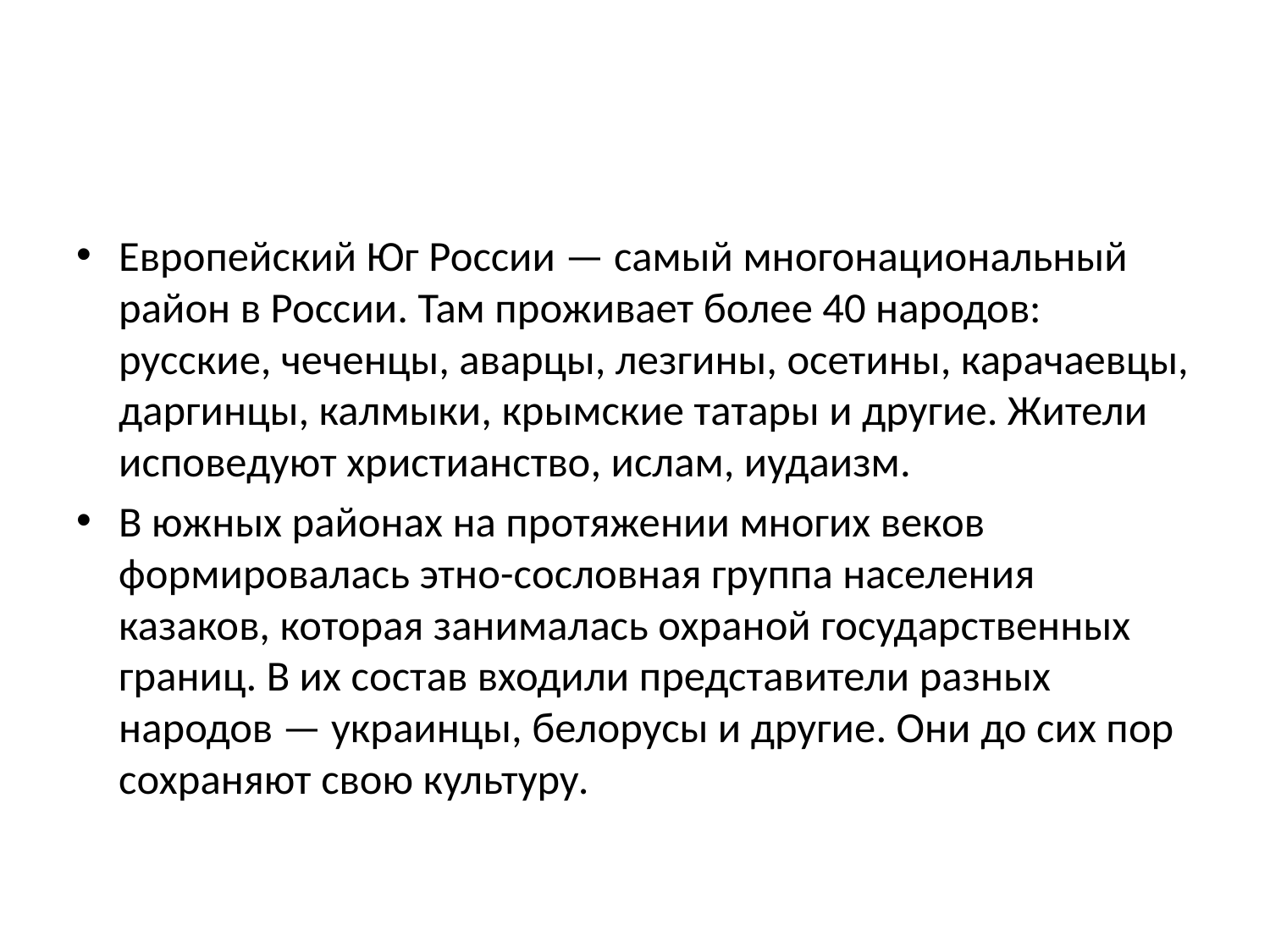

Европейский Юг России — самый многонациональный район в России. Там проживает более 40 народов: русские, чеченцы, аварцы, лезгины, осетины, карачаевцы, даргинцы, калмыки, крымские татары и другие. Жители исповедуют христианство, ислам, иудаизм.
В южных районах на протяжении многих веков формировалась этно-сословная группа населения казаков, которая занималась охраной государственных границ. В их состав входили представители разных народов — украинцы, белорусы и другие. Они до сих пор сохраняют свою культуру.